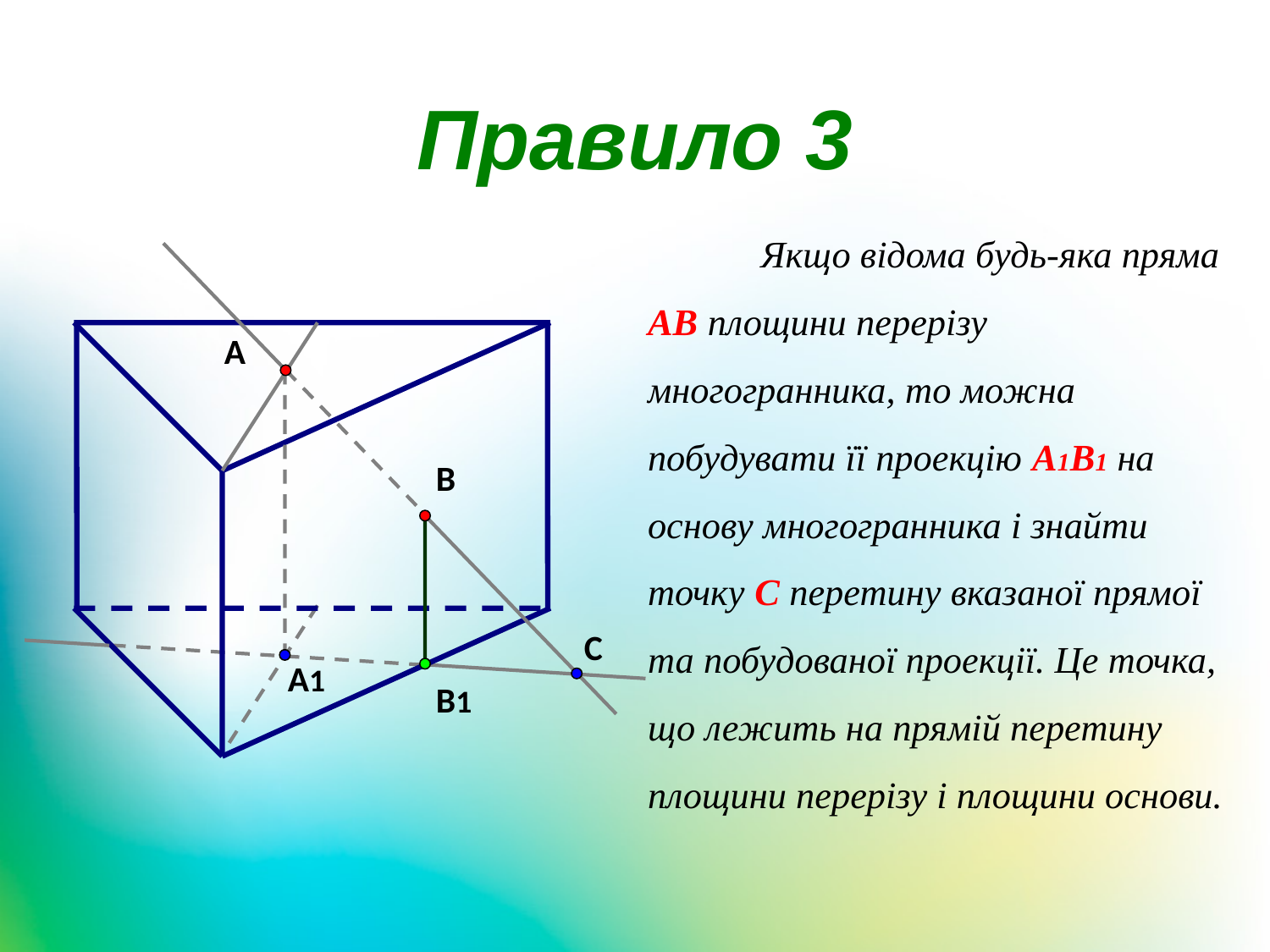

# Правило 3
	Якщо відома будь-яка пряма AB площини перерізу многогранника, то можна побудувати її проекцію A1B1 на основу многогранника і знайти точку C перетину вказаної прямої та побудованої проекції. Це точка, що лежить на прямій перетину площини перерізу і площини основи.

A

В

C

A1

В1